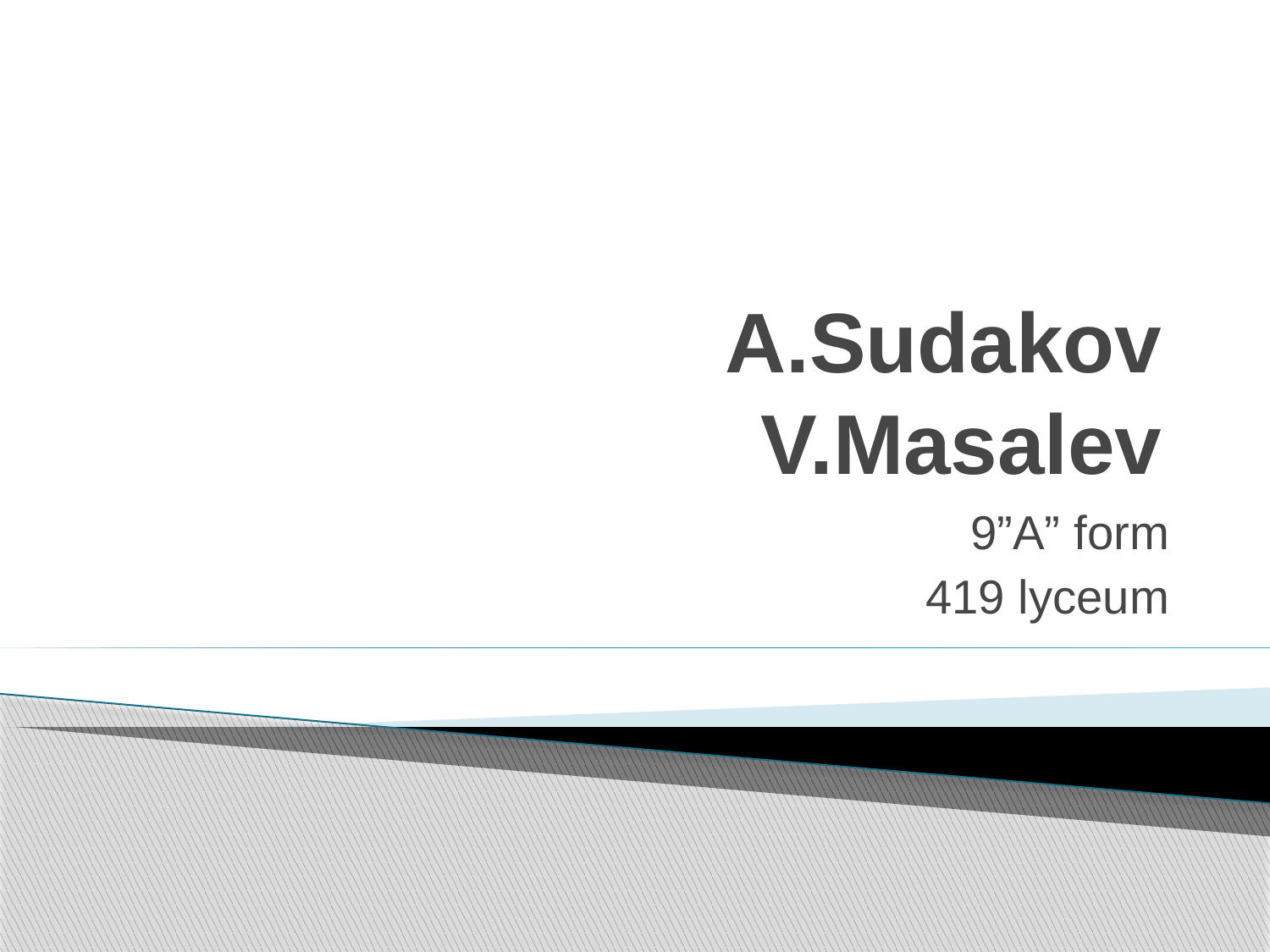

# A.Sudakov V.Masalev
9”А” form
419 lyceum